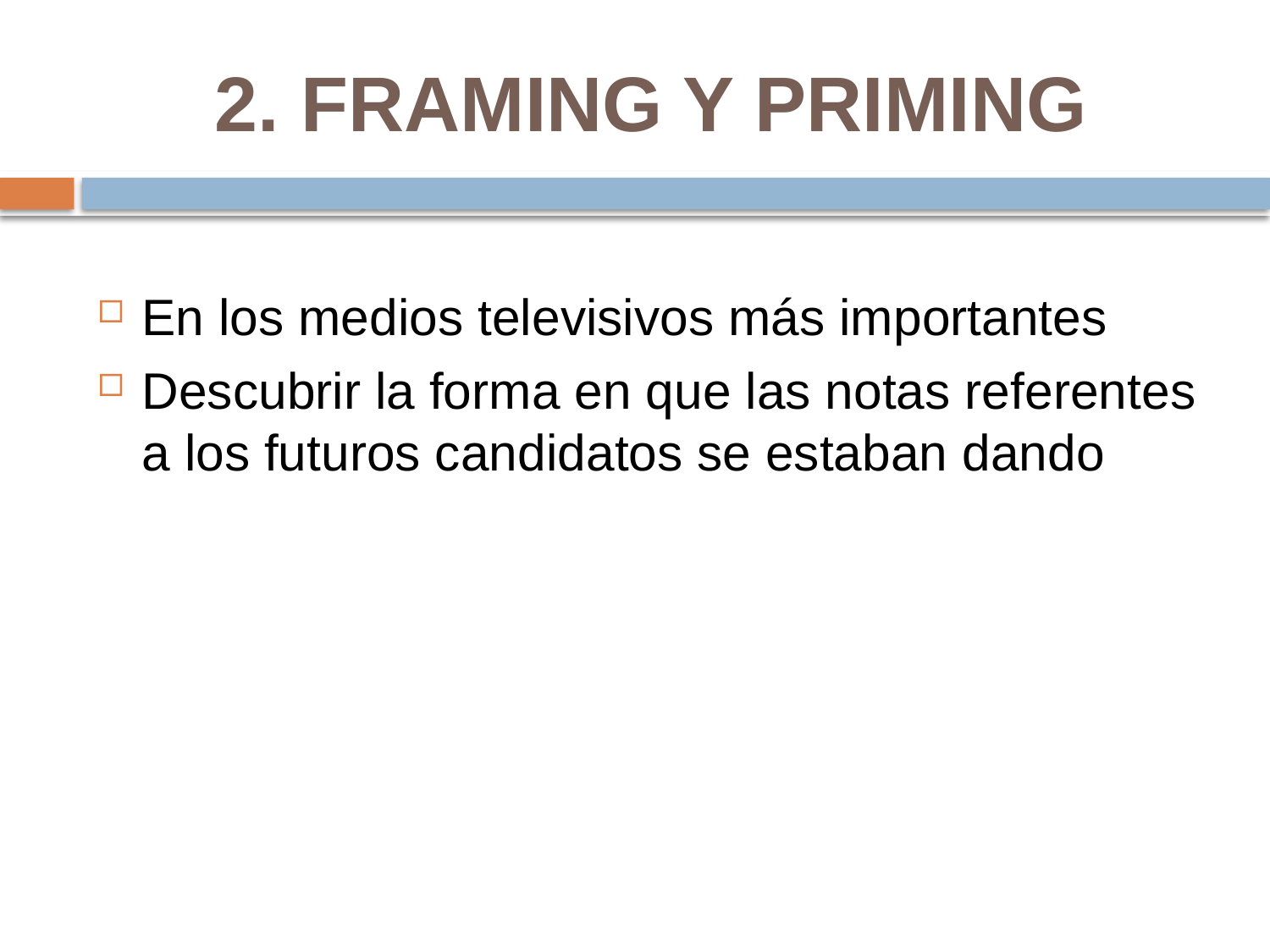

# 2. FRAMING Y PRIMING
En los medios televisivos más importantes
Descubrir la forma en que las notas referentes a los futuros candidatos se estaban dando